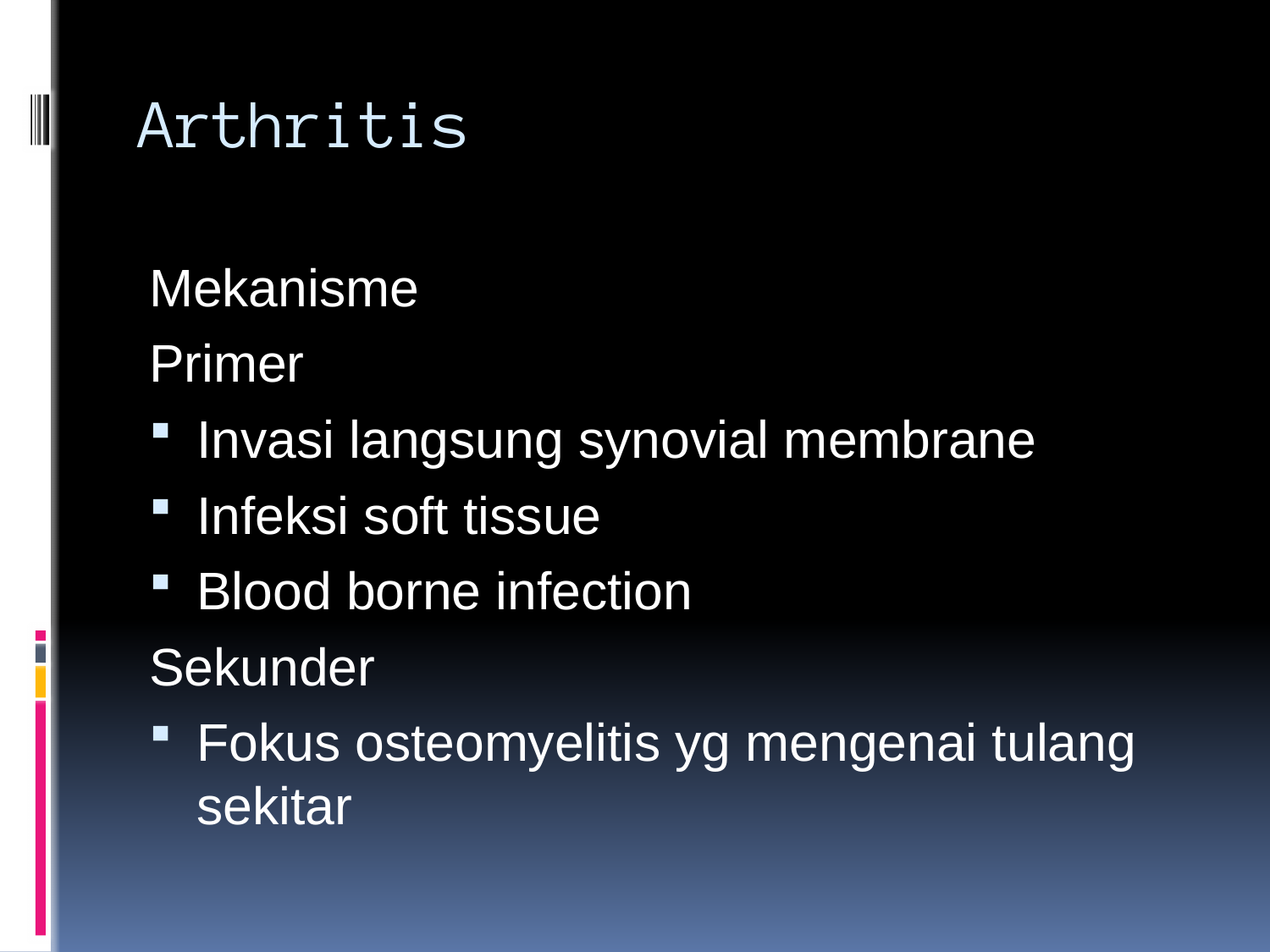

# Arthritis
Mekanisme
Primer
Invasi langsung synovial membrane
Infeksi soft tissue
Blood borne infection
Sekunder
Fokus osteomyelitis yg mengenai tulang sekitar